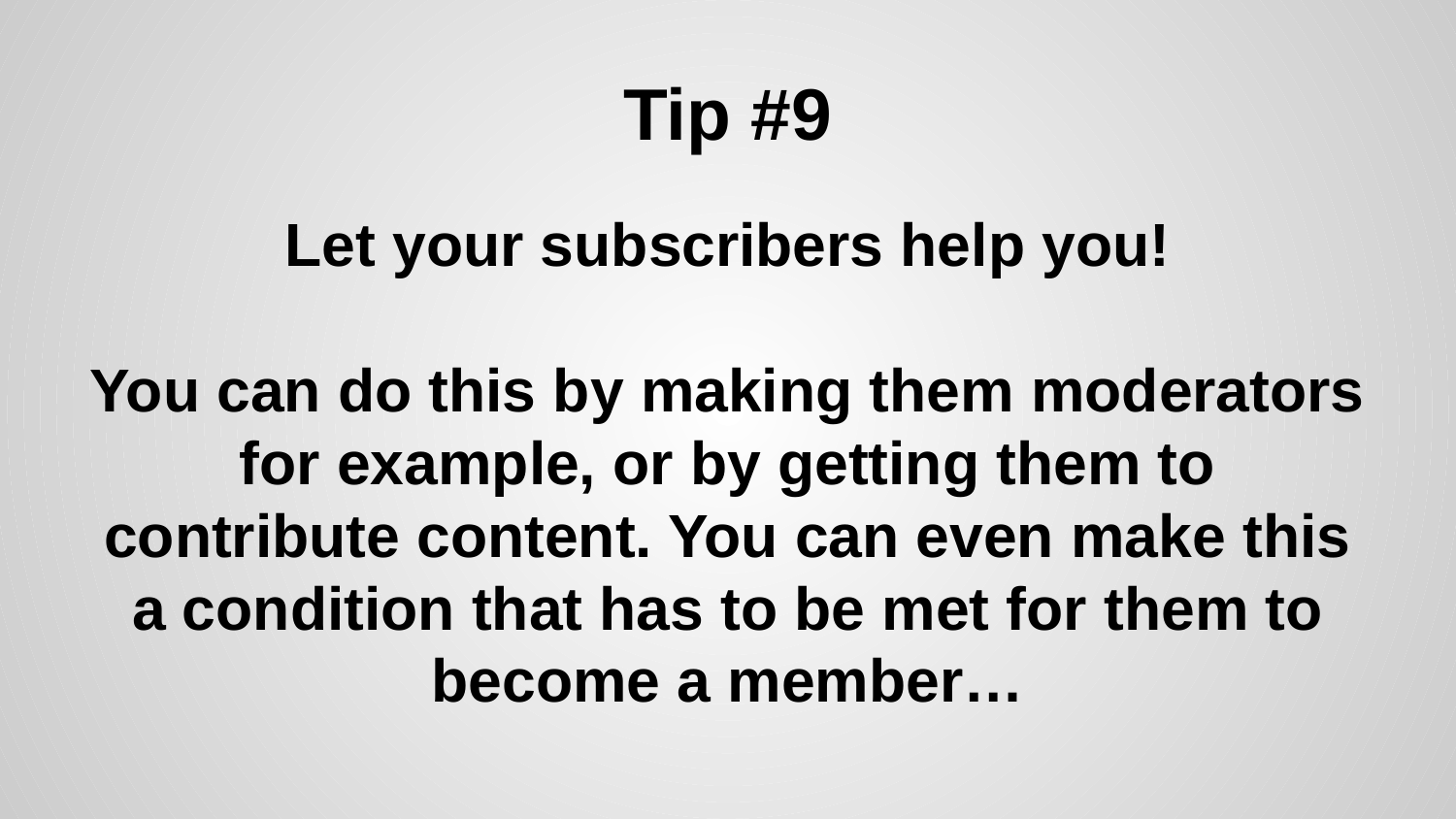

# Tip #9
Let your subscribers help you!

You can do this by making them moderators for example, or by getting them to contribute content. You can even make this a condition that has to be met for them to become a member…